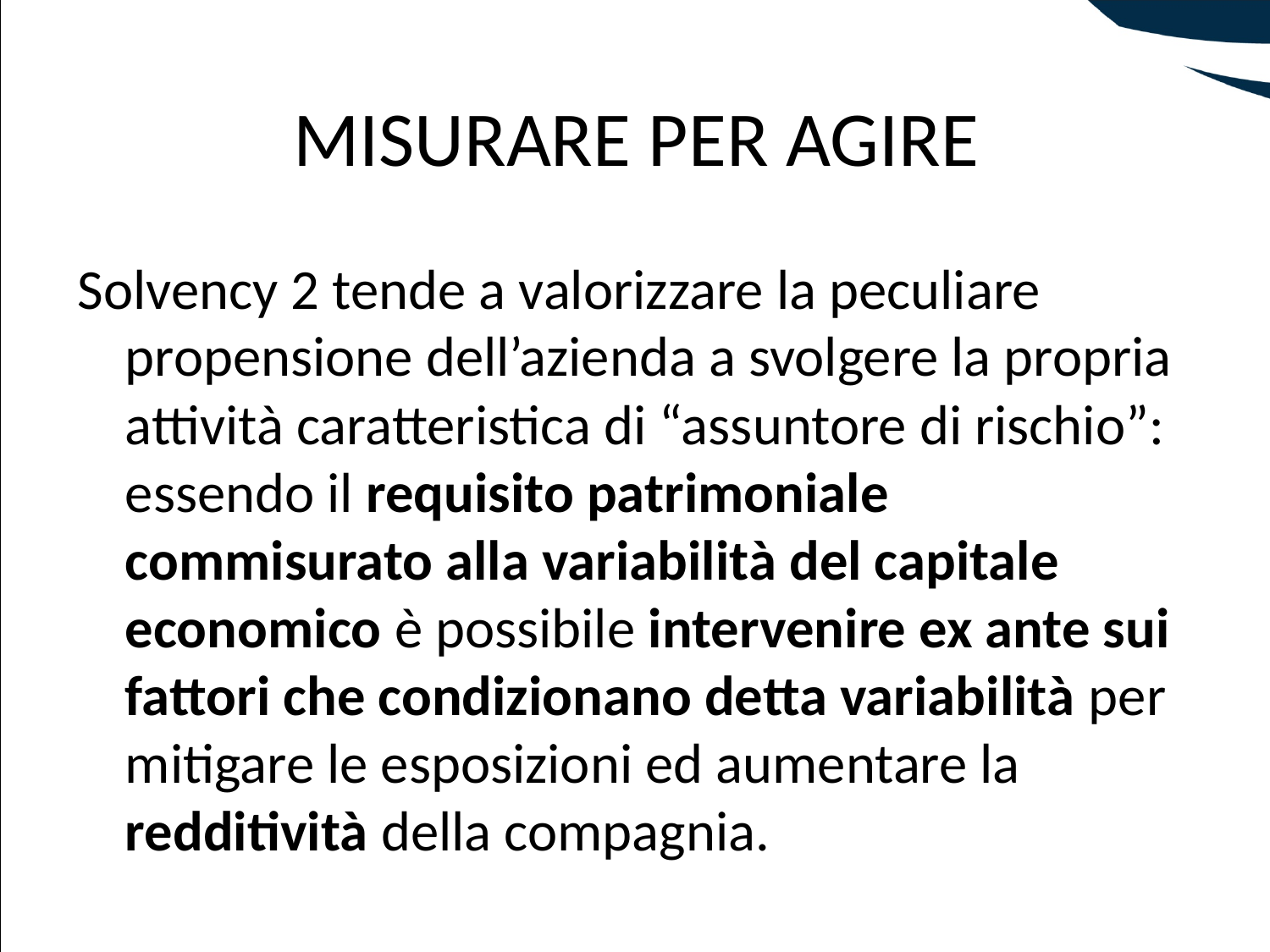

# MISURARE PER AGIRE
Solvency 2 tende a valorizzare la peculiare propensione dell’azienda a svolgere la propria attività caratteristica di “assuntore di rischio”: essendo il requisito patrimoniale commisurato alla variabilità del capitale economico è possibile intervenire ex ante sui fattori che condizionano detta variabilità per mitigare le esposizioni ed aumentare la redditività della compagnia.